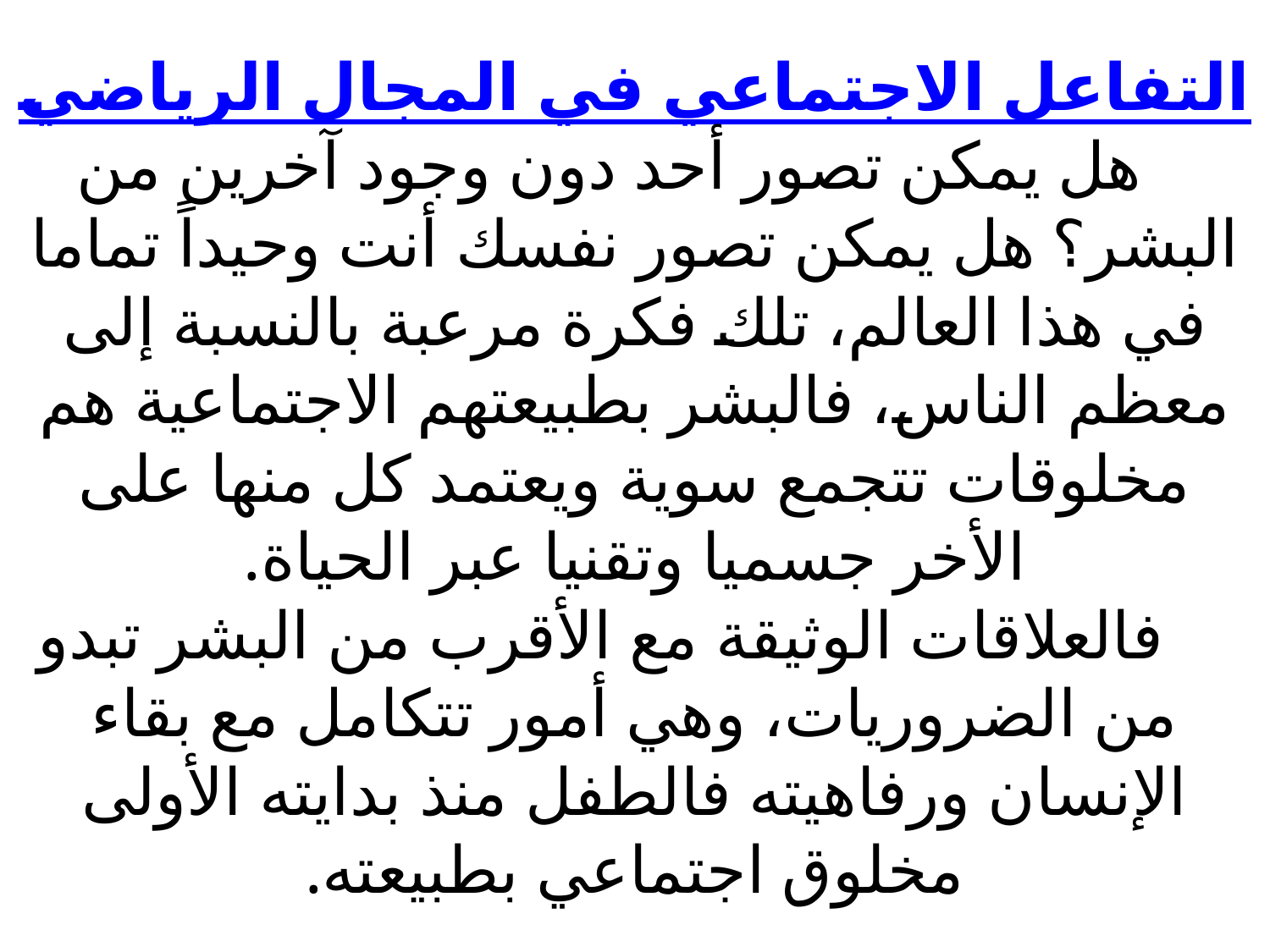

# التفاعل الاجتماعي في المجال الرياضي هل يمكن تصور أحد دون وجود آخرين من البشر؟ هل يمكن تصور نفسك أنت وحيداً تماما في هذا العالم، تلك فكرة مرعبة بالنسبة إلى معظم الناس، فالبشر بطبيعتهم الاجتماعية هم مخلوقات تتجمع سوية ويعتمد كل منها على الأخر جسميا وتقنيا عبر الحياة. فالعلاقات الوثيقة مع الأقرب من البشر تبدو من الضروريات، وهي أمور تتكامل مع بقاء الإنسان ورفاهيته فالطفل منذ بدايته الأولى مخلوق اجتماعي بطبيعته.